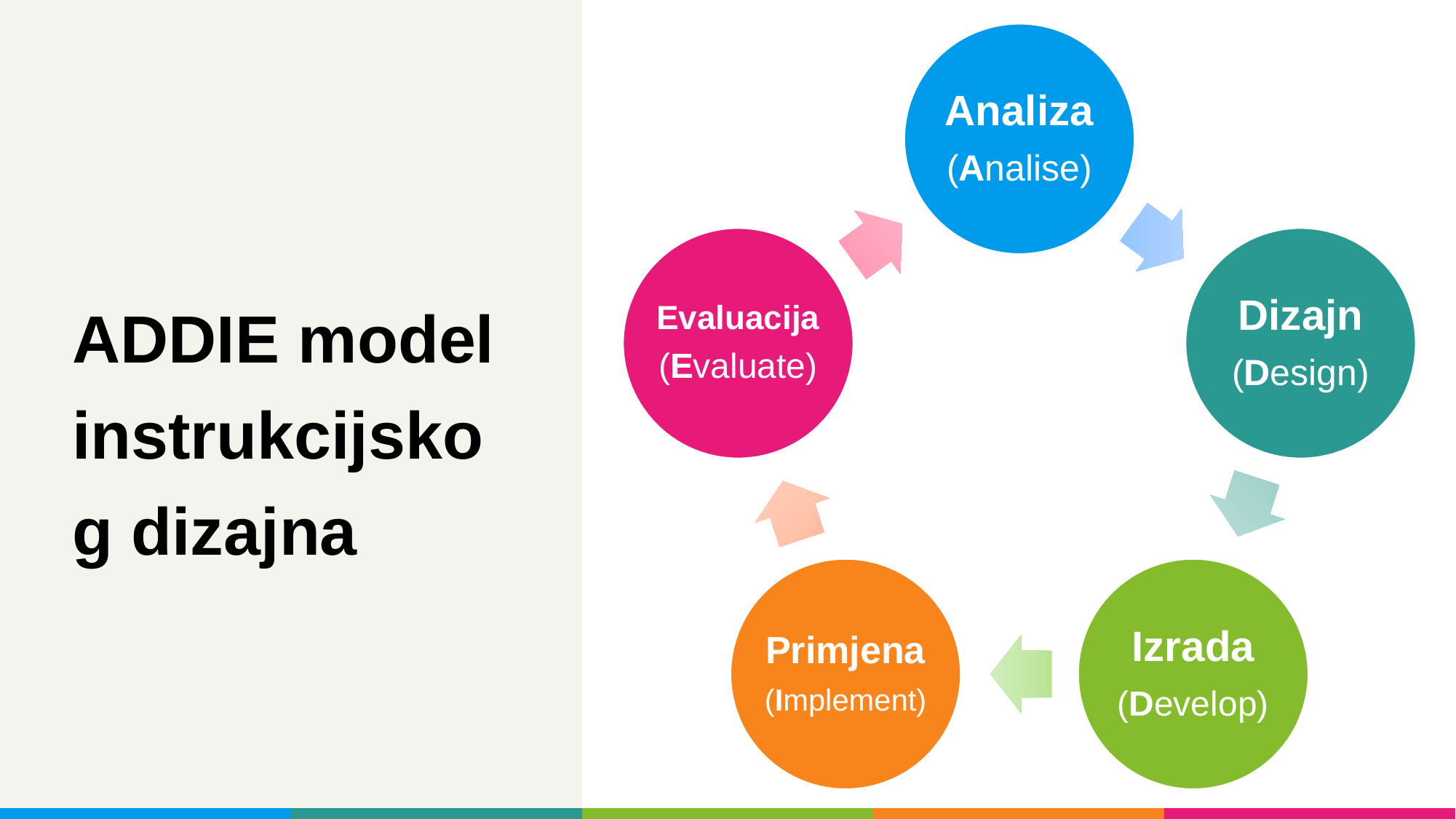

Analiza
(Analise)

Dizajn
(Design)

Izrada
(Develop)

Primjena
(Implement)

Evaluacija
(Evaluate)

# ADDIE model instrukcijskog dizajna